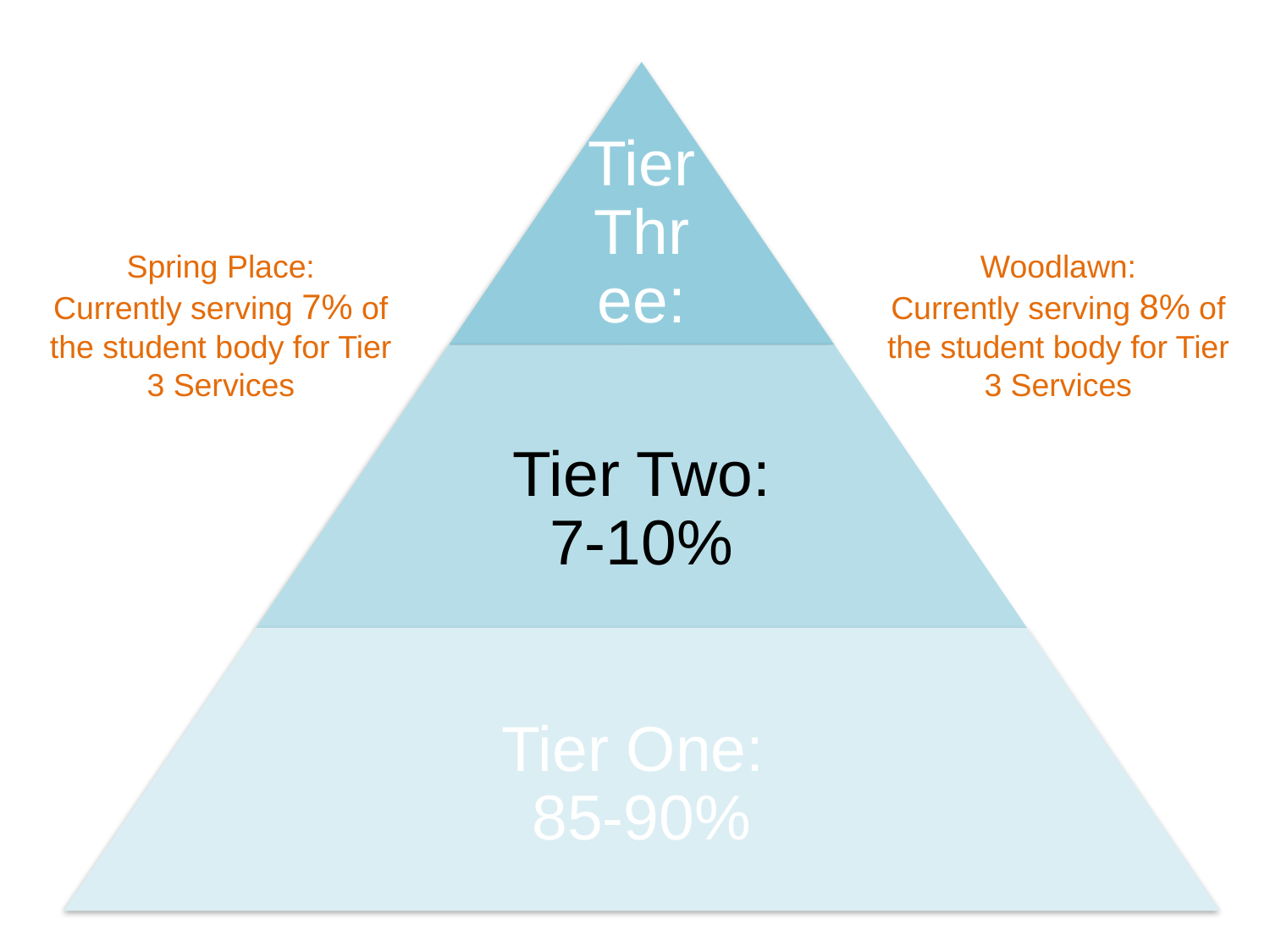

Tier Three: 3-4%
Tier Two:
7-10%
Tier One:
85-90%

Spring Place:
Currently serving 7% of the student body for Tier 3 Services
Woodlawn:
Currently serving 8% of the student body for Tier 3 Services